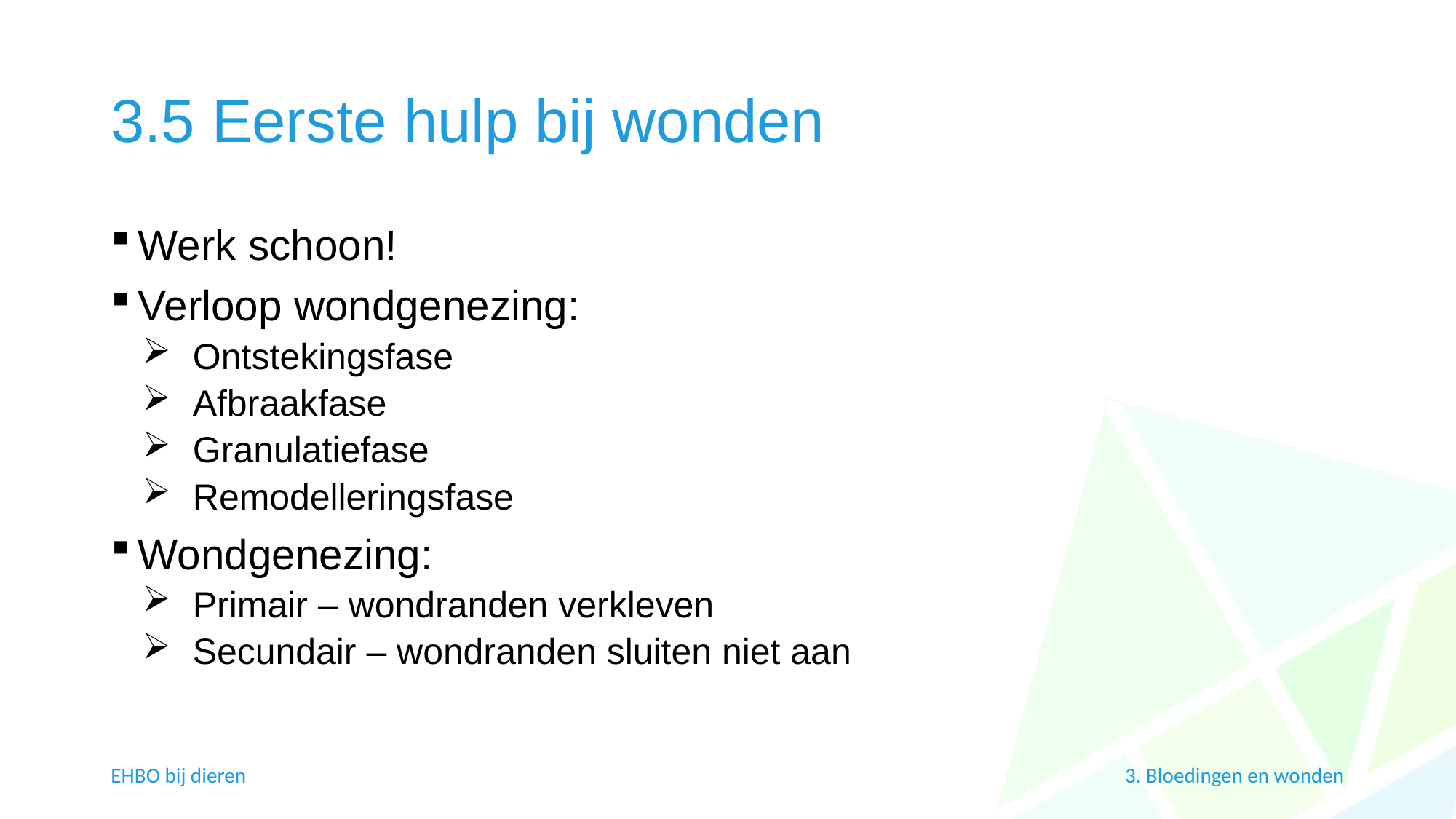

# 3.5 Eerste hulp bij wonden
Werk schoon!
Verloop wondgenezing:
Ontstekingsfase
Afbraakfase
Granulatiefase
Remodelleringsfase
Wondgenezing:
Primair – wondranden verkleven
Secundair – wondranden sluiten niet aan

EHBO bij dieren
3. Bloedingen en wonden